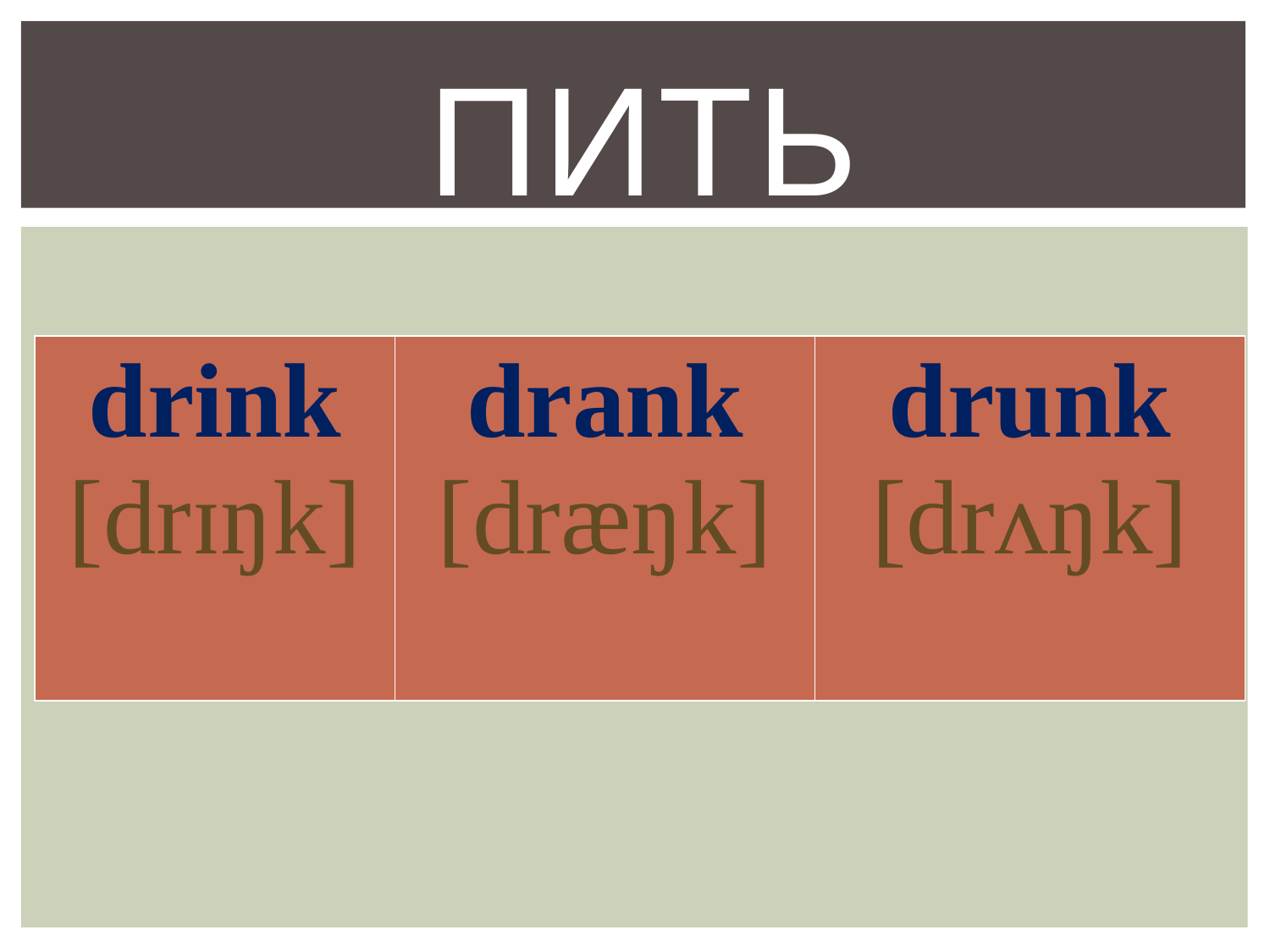

# пить
| drink [drɪŋk] | drank [dræŋk] | drunk [drʌŋk] |
| --- | --- | --- |